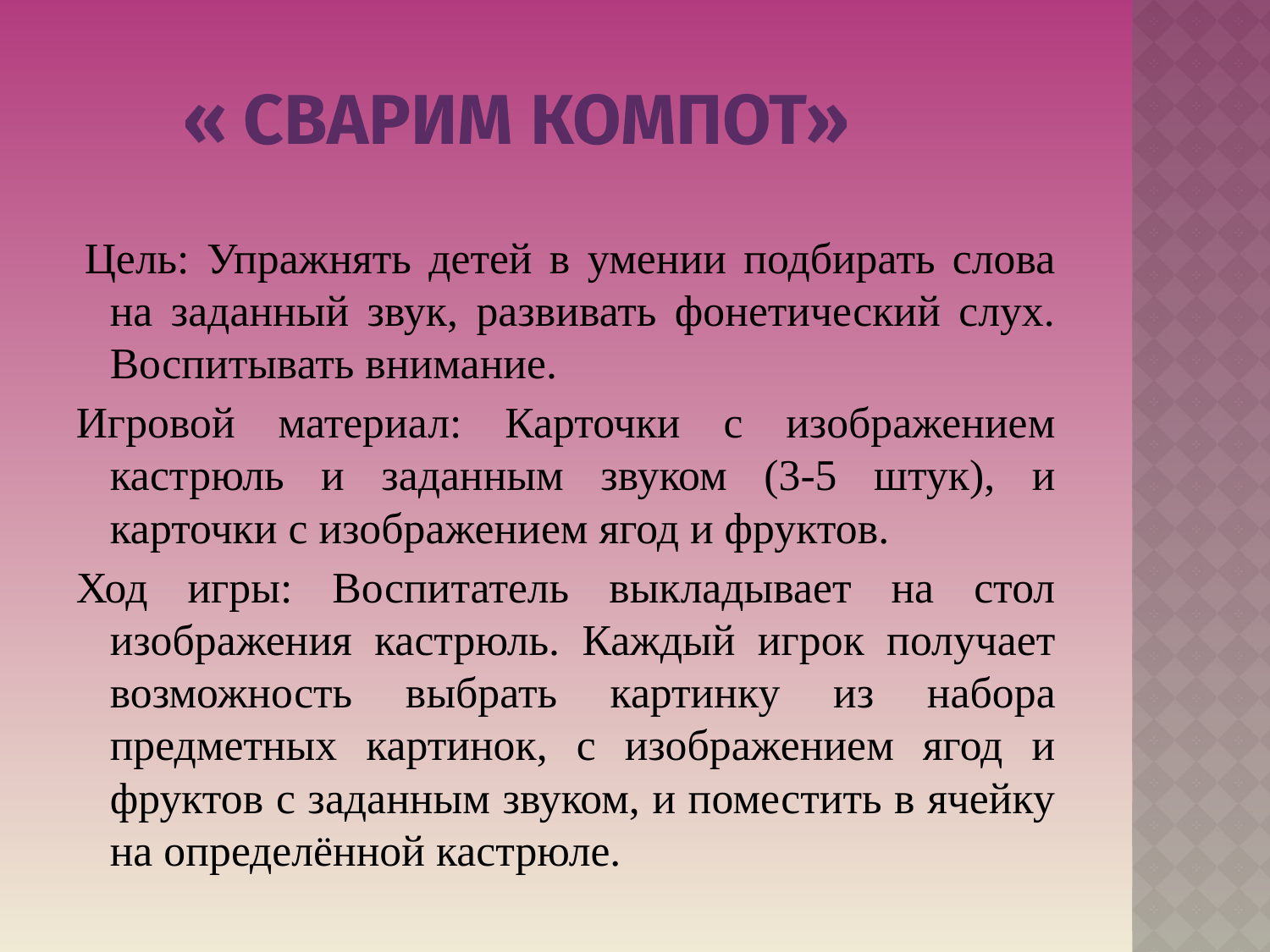

# « Сварим компот»
 Цель: Упражнять детей в умении подбирать слова на заданный звук, развивать фонетический слух. Воспитывать внимание.
Игровой материал: Карточки с изображением кастрюль и заданным звуком (3-5 штук), и карточки с изображением ягод и фруктов.
Ход игры: Воспитатель выкладывает на стол изображения кастрюль. Каждый игрок получает возможность выбрать картинку из набора предметных картинок, с изображением ягод и фруктов с заданным звуком, и поместить в ячейку на определённой кастрюле.